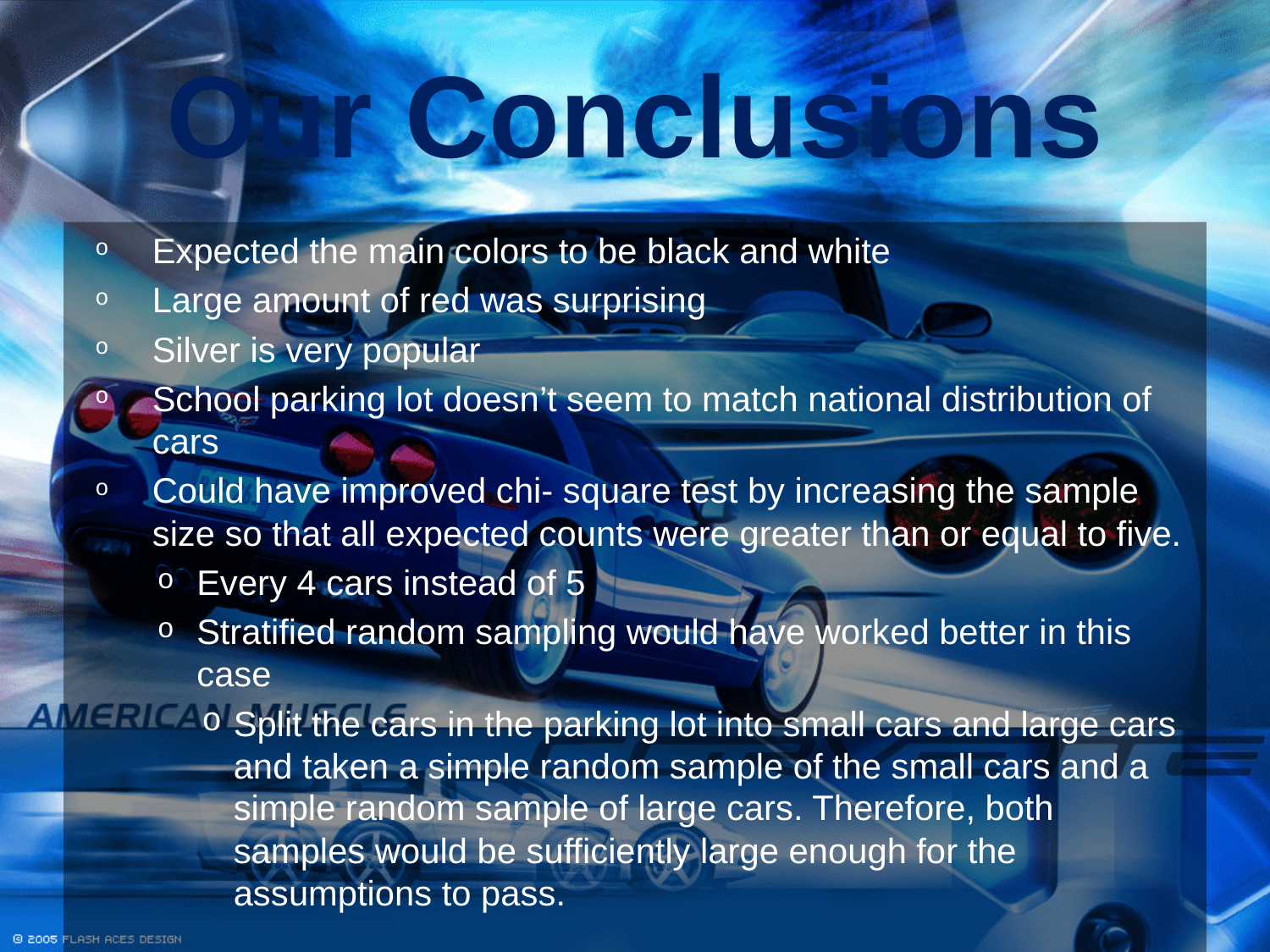

# Our Conclusions
Expected the main colors to be black and white
Large amount of red was surprising
Silver is very popular
School parking lot doesn’t seem to match national distribution of cars
Could have improved chi- square test by increasing the sample size so that all expected counts were greater than or equal to five.
Every 4 cars instead of 5
Stratified random sampling would have worked better in this case
Split the cars in the parking lot into small cars and large cars and taken a simple random sample of the small cars and a simple random sample of large cars. Therefore, both samples would be sufficiently large enough for the assumptions to pass.